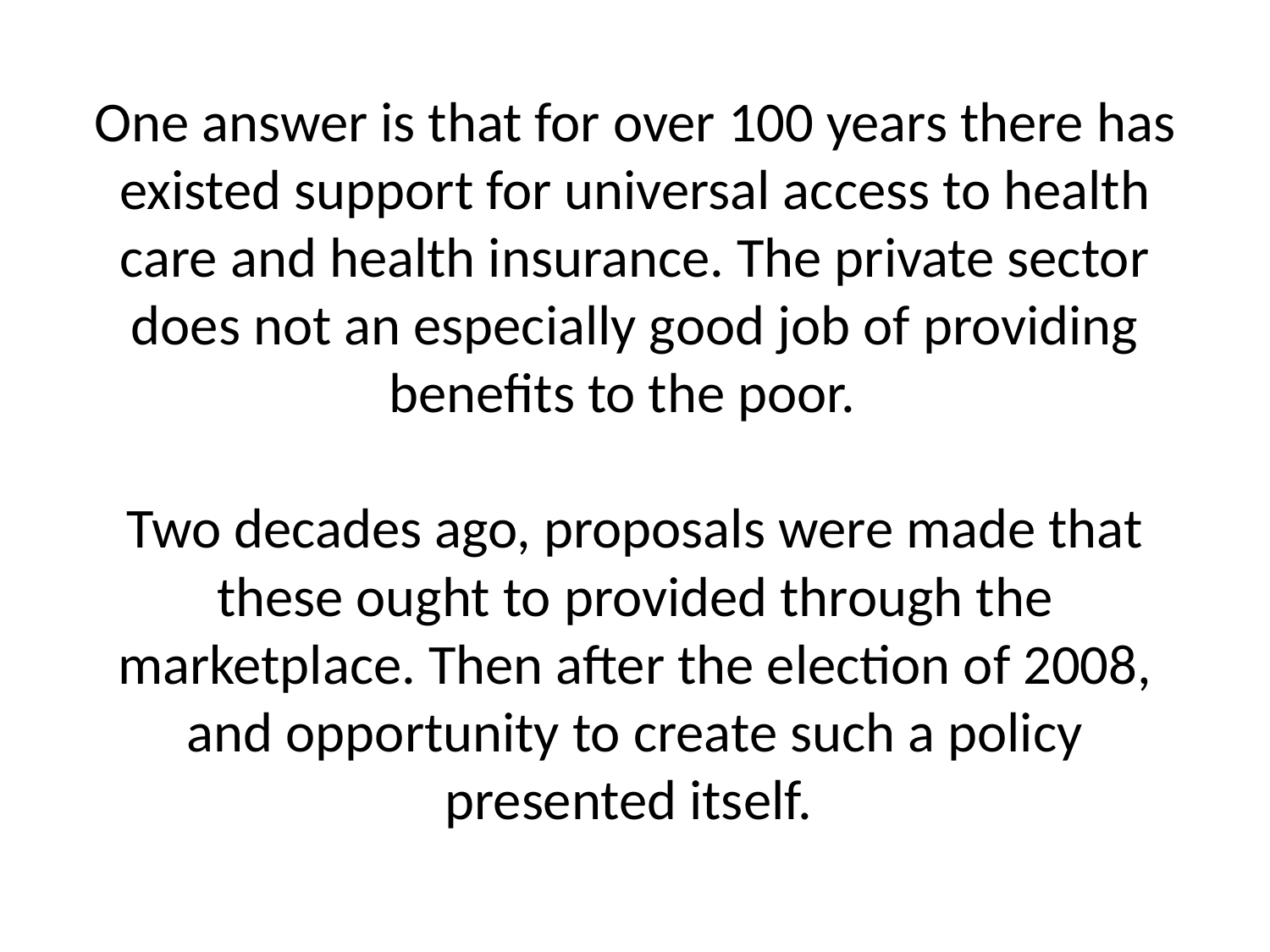

# One answer is that for over 100 years there has existed support for universal access to health care and health insurance. The private sector does not an especially good job of providing benefits to the poor. Two decades ago, proposals were made that these ought to provided through the marketplace. Then after the election of 2008, and opportunity to create such a policy presented itself.